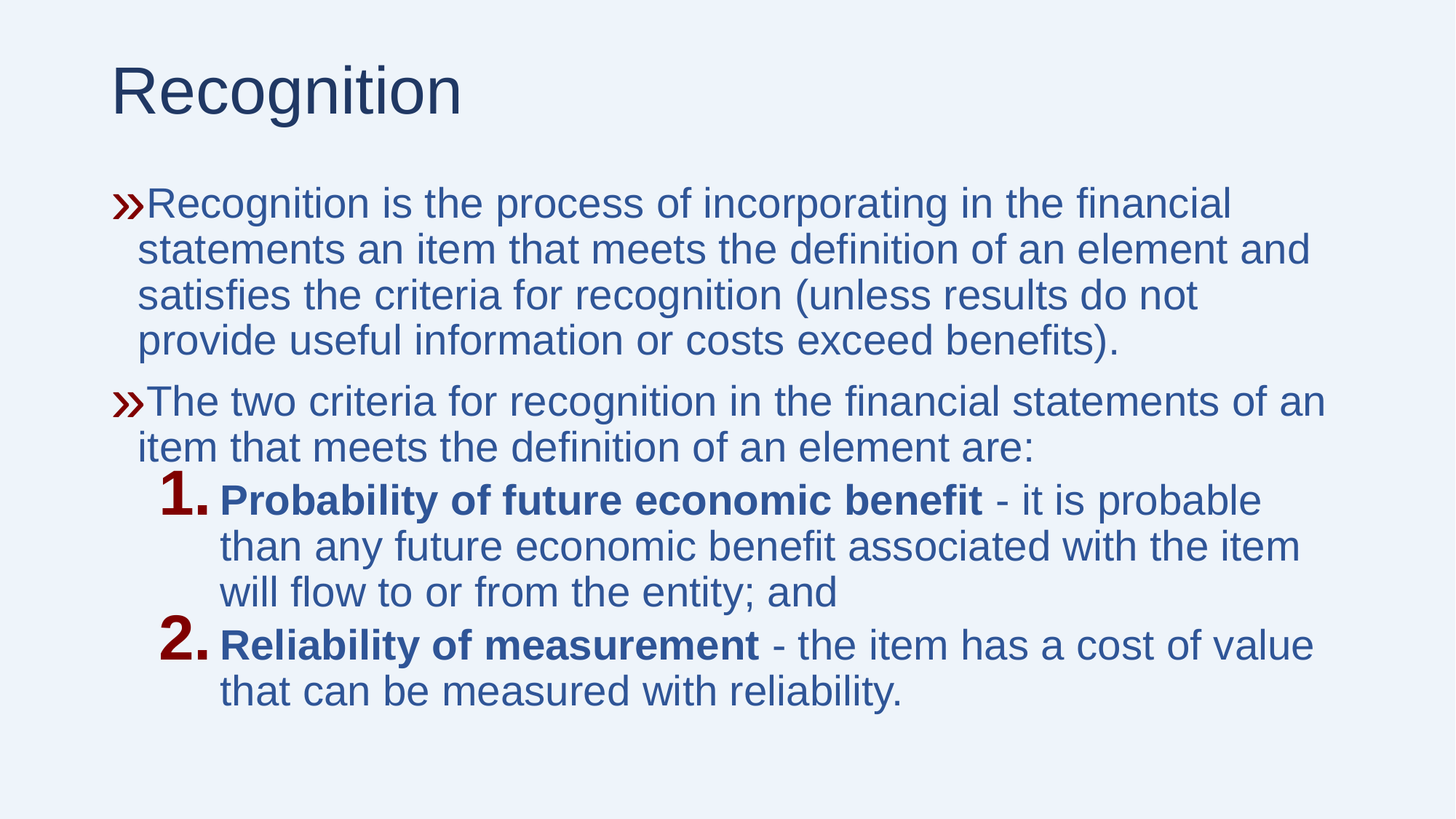

# Recognition
Recognition is the process of incorporating in the financial statements an item that meets the definition of an element and satisfies the criteria for recognition (unless results do not provide useful information or costs exceed benefits).
The two criteria for recognition in the financial statements of an item that meets the definition of an element are:
Probability of future economic benefit - it is probable than any future economic benefit associated with the item will flow to or from the entity; and
Reliability of measurement - the item has a cost of value that can be measured with reliability.

41